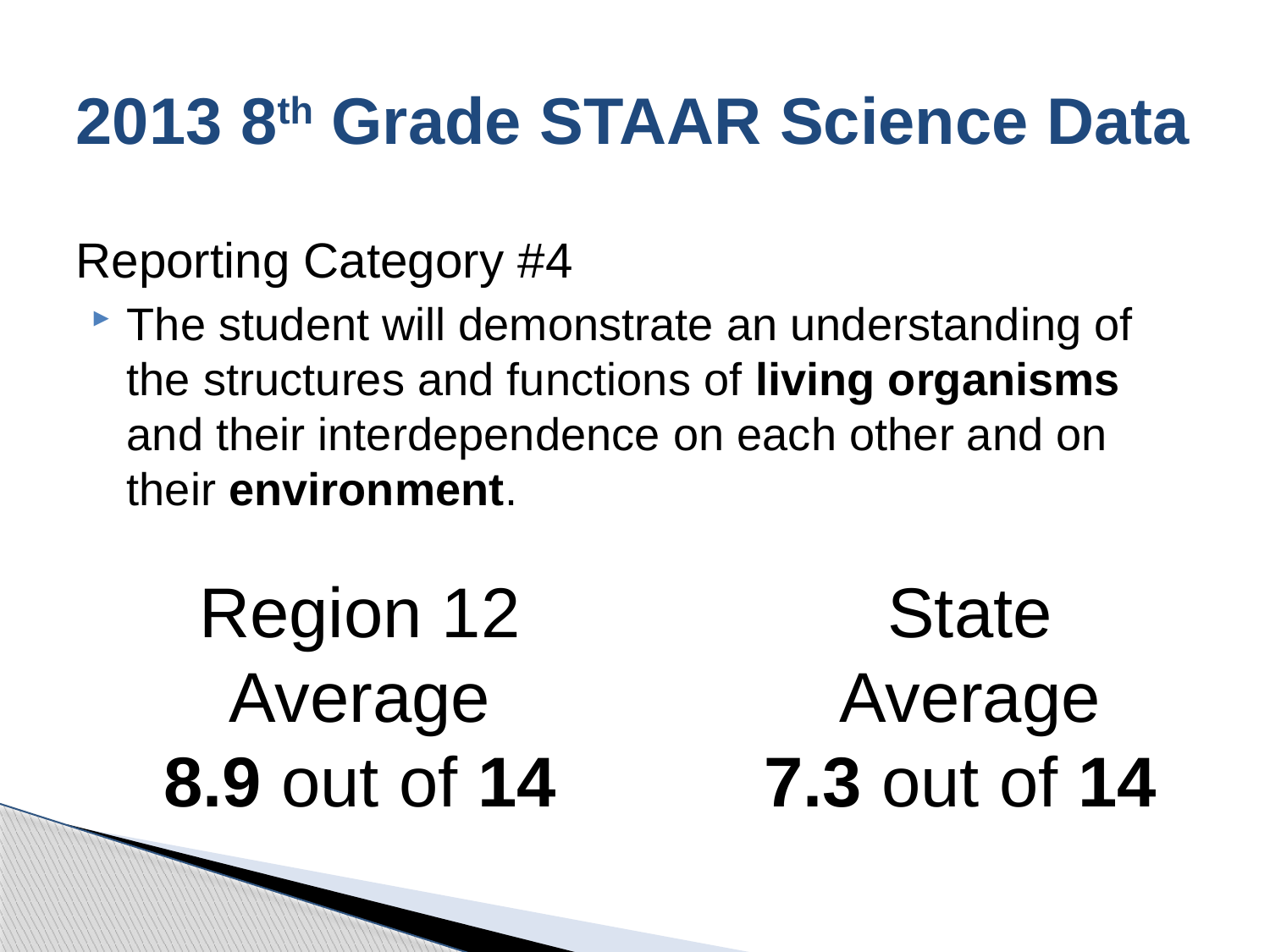

# 2013 8th Grade STAAR Science Data
Reporting Category #4
The student will demonstrate an understanding of the structures and functions of living organisms and their interdependence on each other and on their environment.
Region 12 Average
8.9 out of 14
State Average
7.3 out of 14